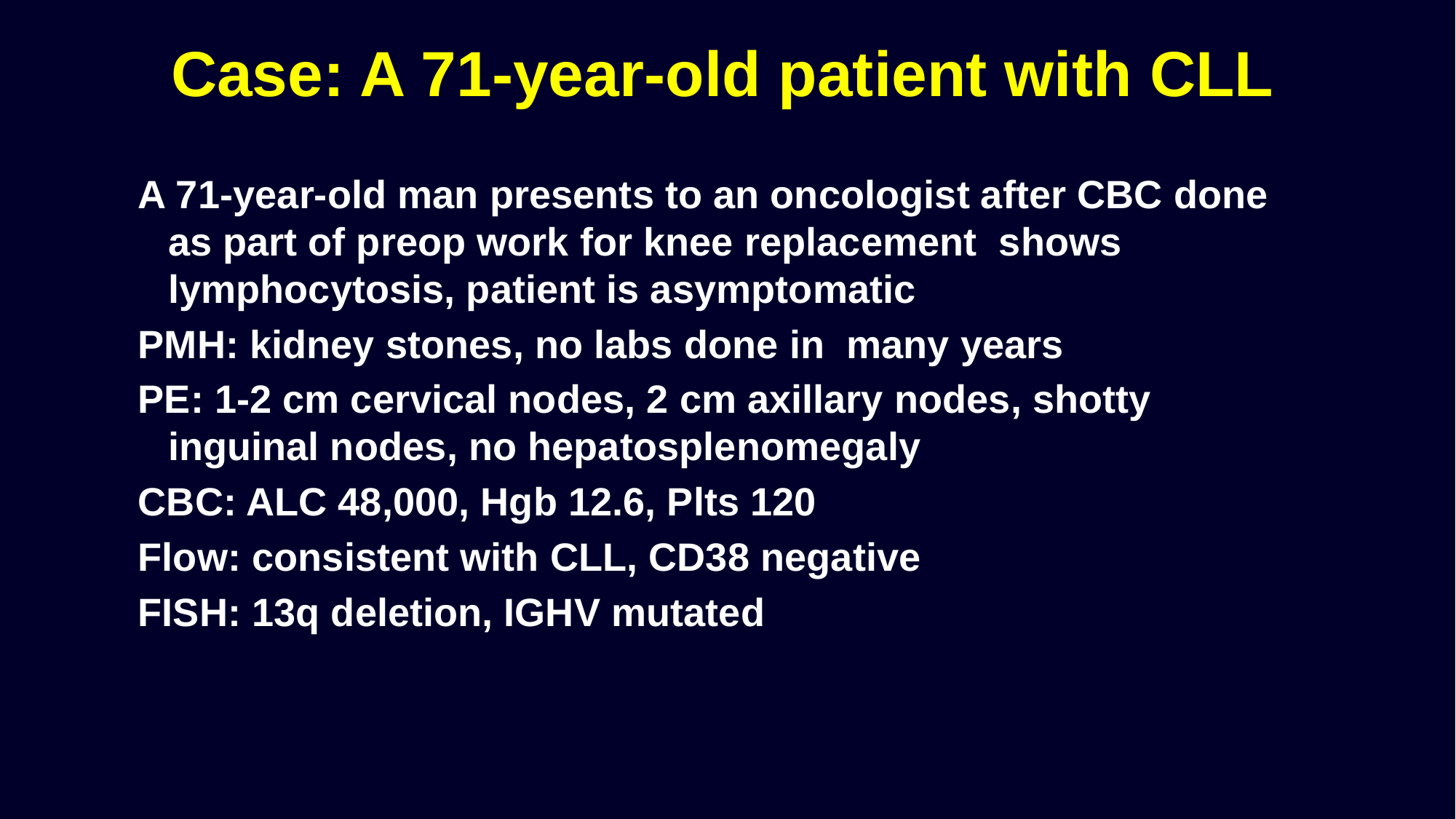

Case: A 71-year-old patient with CLL

A 71-year-old man presents to an oncologist after CBC done as part of preop work for knee replacement  shows lymphocytosis, patient is asymptomatic
PMH: kidney stones, no labs done in  many years
PE: 1-2 cm cervical nodes, 2 cm axillary nodes, shotty inguinal nodes, no hepatosplenomegaly
CBC: ALC 48,000, Hgb 12.6, Plts 120
Flow: consistent with CLL, CD38 negative
FISH: 13q deletion, IGHV mutated